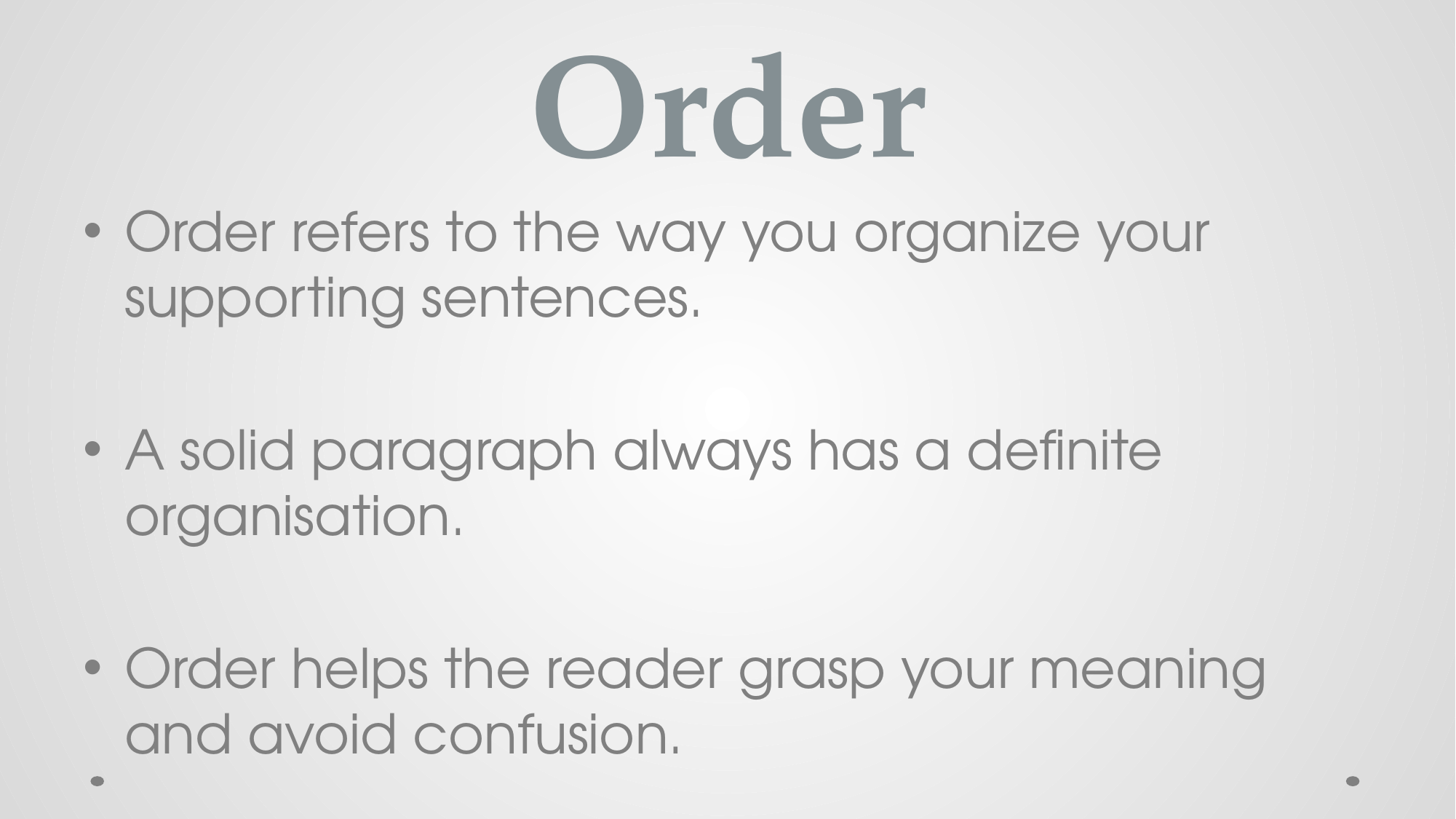

# Order
Order refers to the way you organize your supporting sentences.

A solid paragraph always has a definite organisation.

Order helps the reader grasp your meaning and avoid confusion.